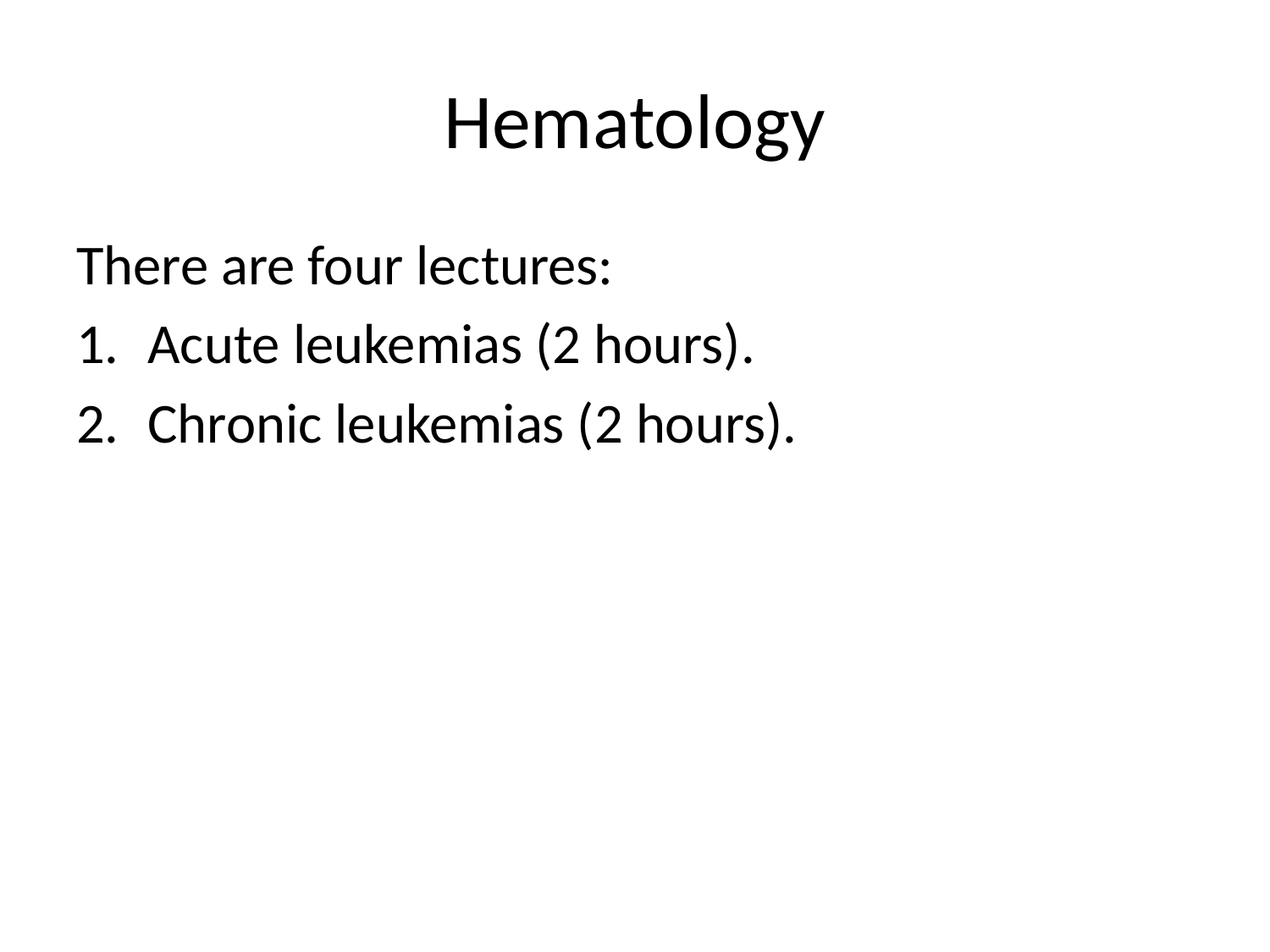

# Hematology
There are four lectures:
Acute leukemias (2 hours).
Chronic leukemias (2 hours).